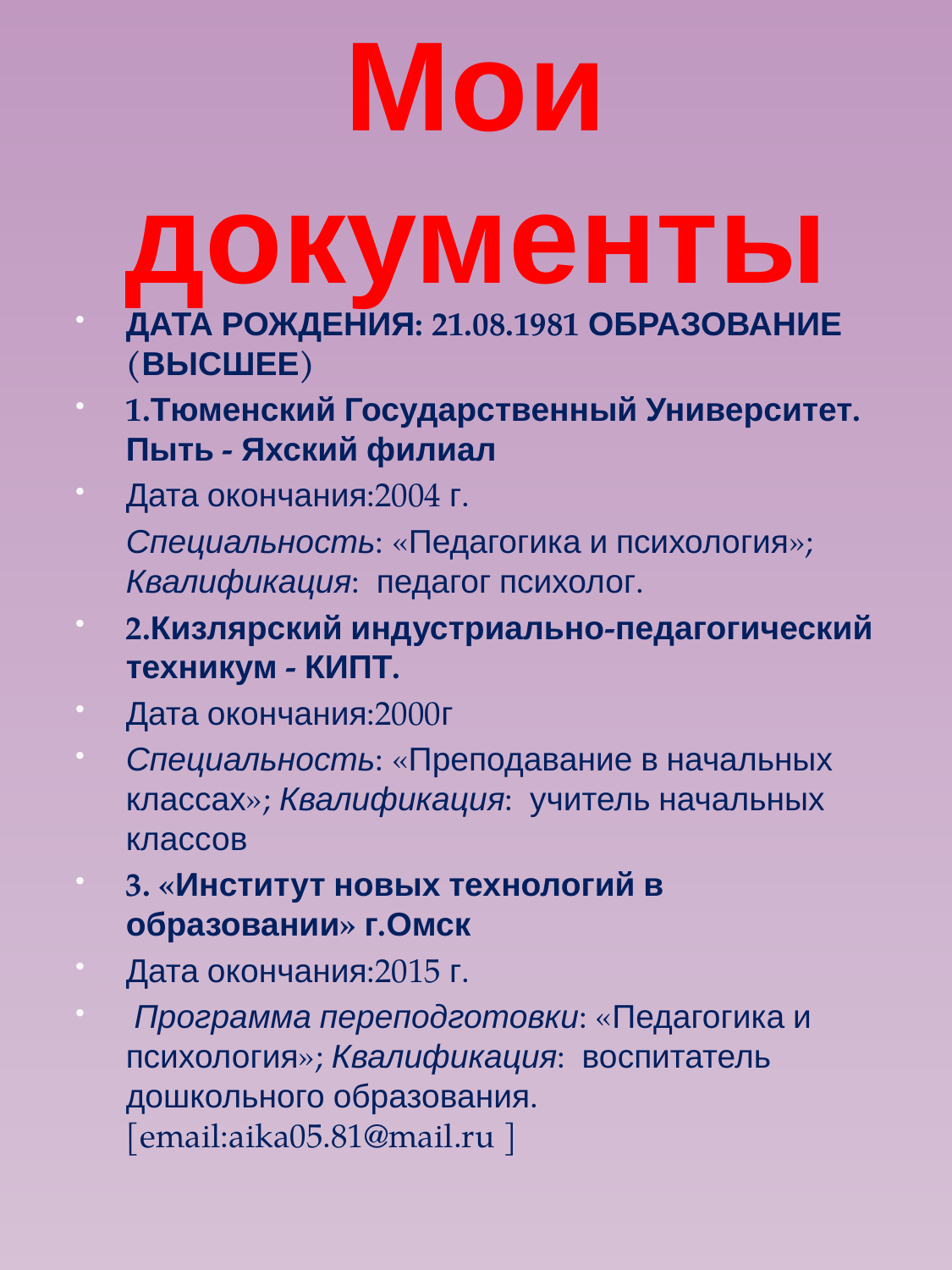

# Мои документы
Дата рождения: 21.08.1981 Образование (ВЫСШЕЕ)
1.Тюменский Государственный Университет. Пыть - Яхский филиал
Дата окончания:2004 г.
      Специальность: «Педагогика и психология»; Квалификация:  педагог психолог.
2.Кизлярский индустриально-педагогический техникум - КИПТ.
Дата окончания:2000г
Специальность: «Преподавание в начальных классах»; Квалификация:  учитель начальных классов
3. «Институт новых технологий в образовании» г.Омск
Дата окончания:2015 г.
 Программа переподготовки: «Педагогика и психология»; Квалификация:  воспитатель дошкольного образования. [email:aika05.81@mail.ru ]